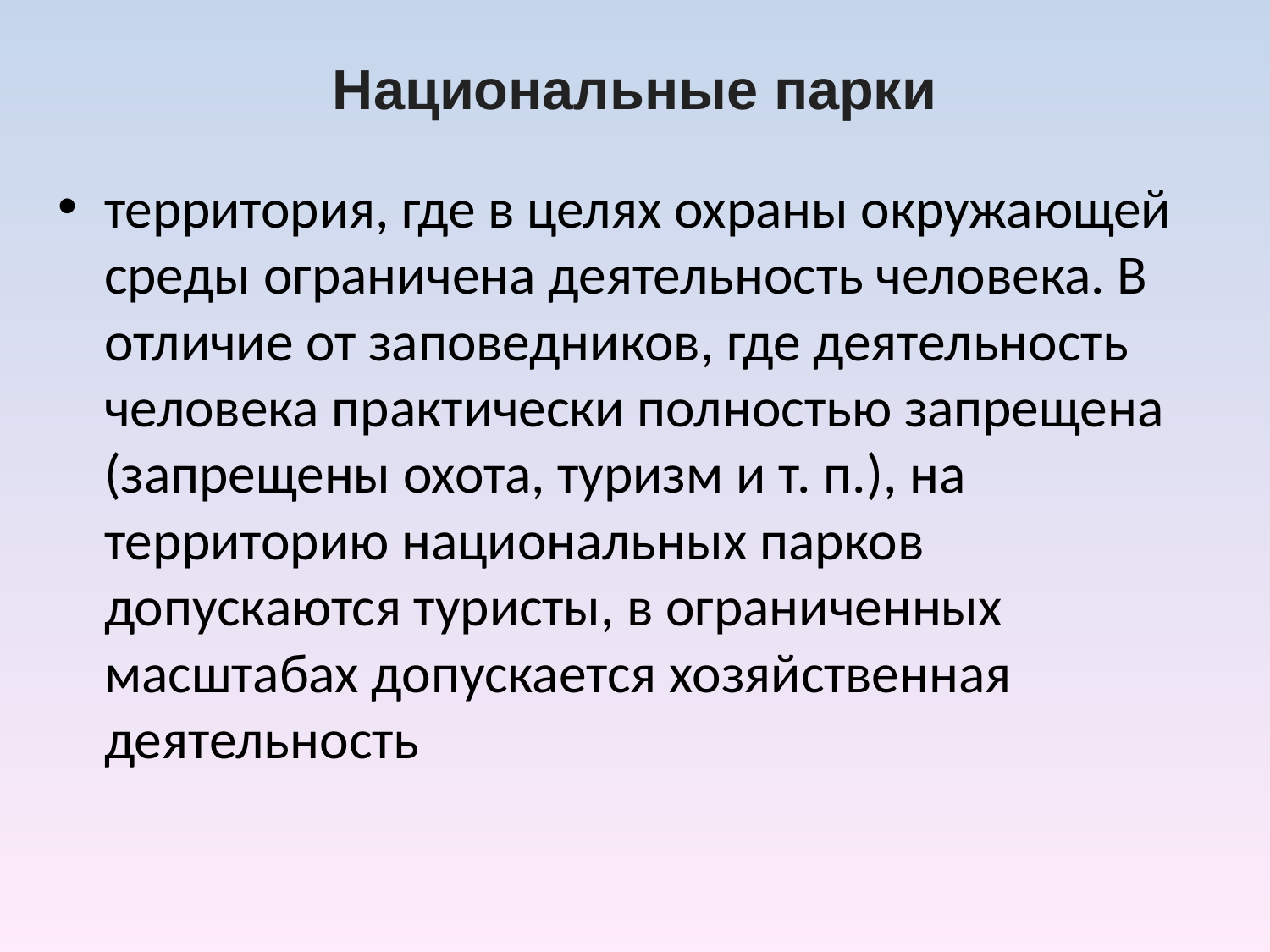

# Национальные парки
территория, где в целях охраны окружающей среды ограничена деятельность человека. В отличие от заповедников, где деятельность человека практически полностью запрещена (запрещены охота, туризм и т. п.), на территорию национальных парков допускаются туристы, в ограниченных масштабах допускается хозяйственная деятельность